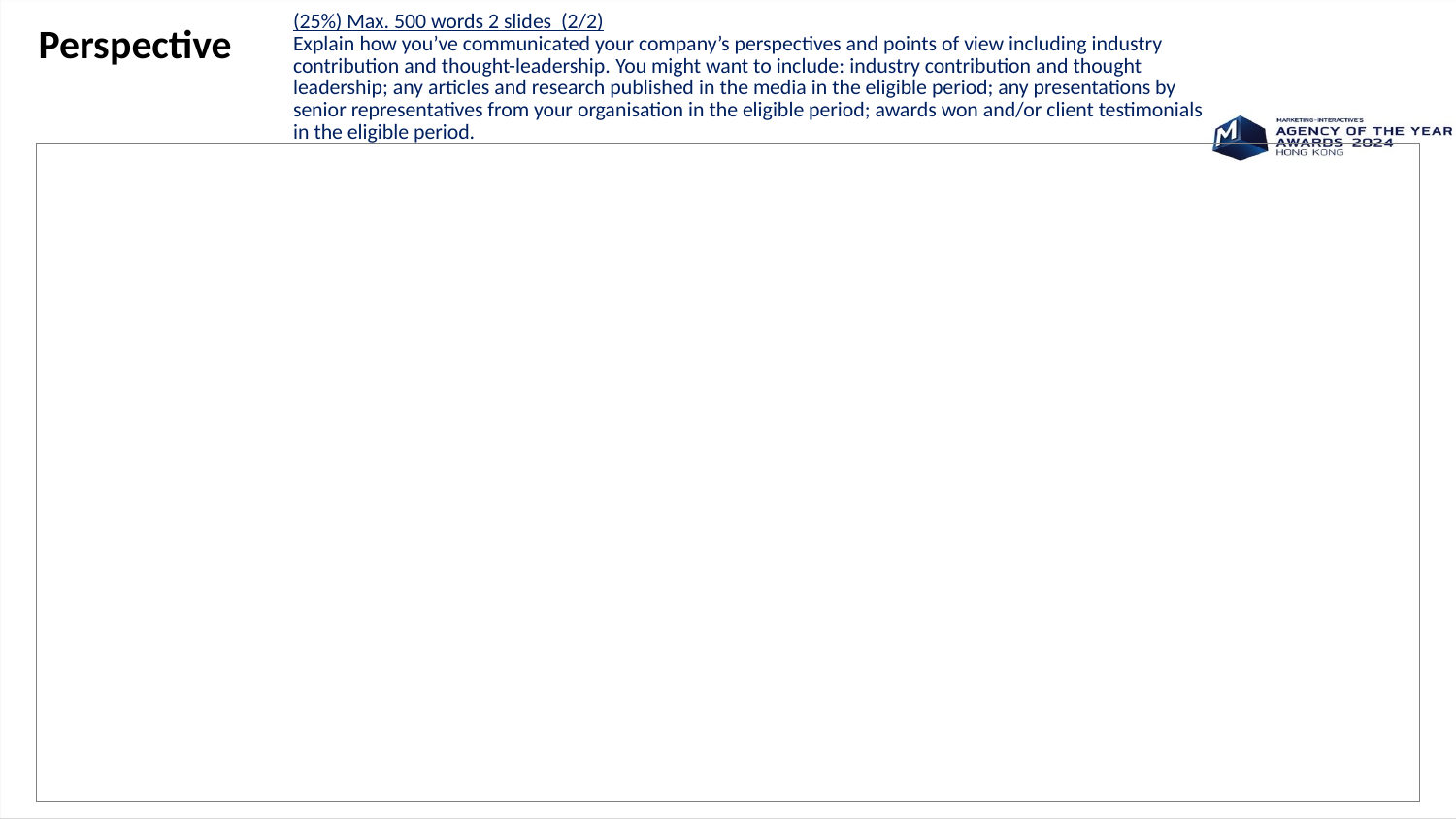

Perspective
(25%) Max. 500 words 2 slides  (2/2)
Explain how you’ve communicated your company’s perspectives and points of view including industry contribution and thought-leadership. You might want to include: industry contribution and thought leadership; any articles and research published in the media in the eligible period; any presentations by senior representatives from your organisation in the eligible period; awards won and/or client testimonials in the eligible period.
|  |
| --- |